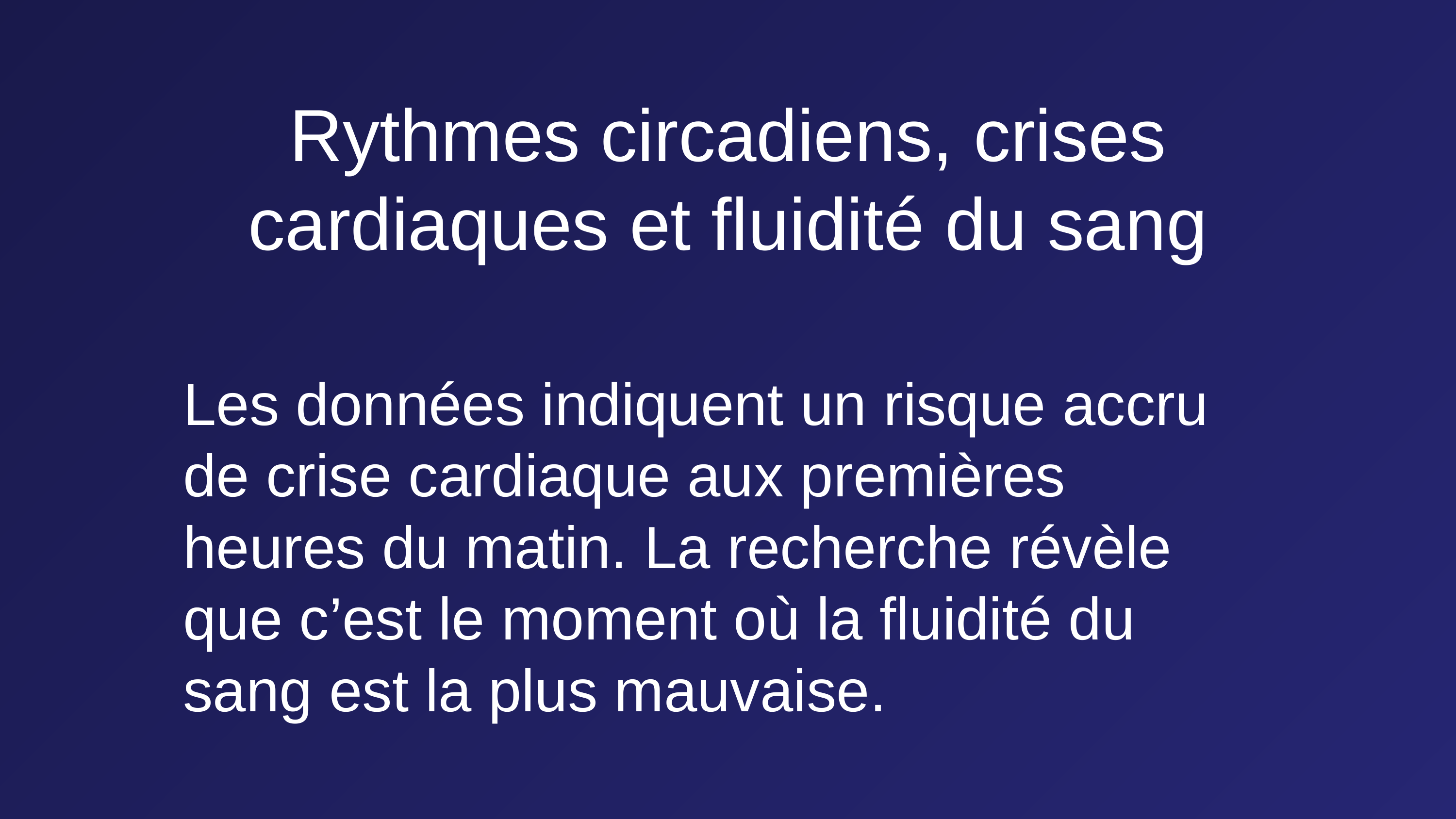

# Rythmes circadiens, crises cardiaques et fluidité du sang

Les données indiquent un risque accru de crise cardiaque aux premières heures du matin. La recherche révèle que c’est le moment où la fluidité du sang est la plus mauvaise.